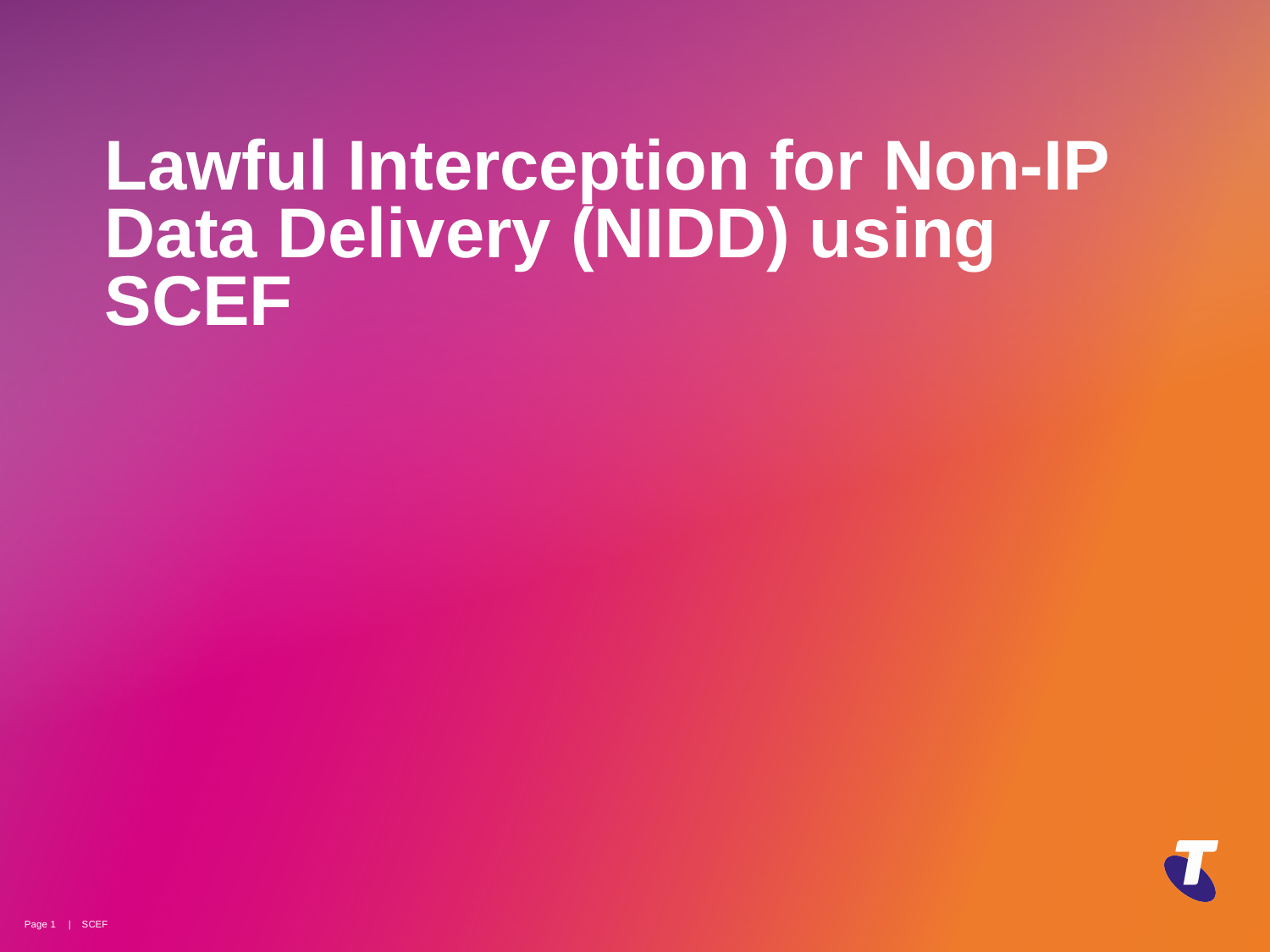

# Lawful Interception for Non-IP Data Delivery (NIDD) using SCEF

Page 1
|    SCEF